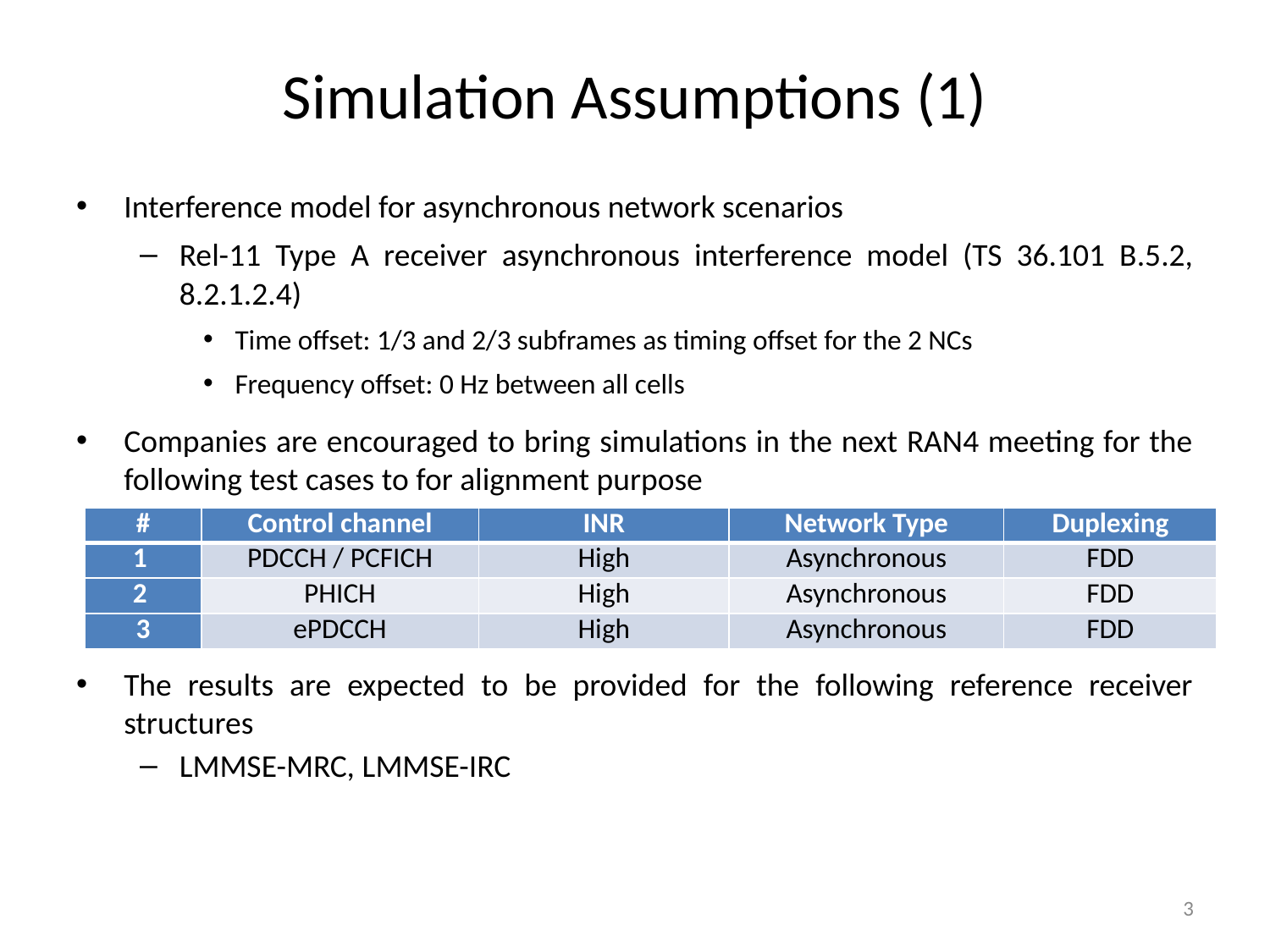

# Simulation Assumptions (1)
Interference model for asynchronous network scenarios
Rel-11 Type A receiver asynchronous interference model (TS 36.101 B.5.2, 8.2.1.2.4)
Time offset: 1/3 and 2/3 subframes as timing offset for the 2 NCs
Frequency offset: 0 Hz between all cells
Companies are encouraged to bring simulations in the next RAN4 meeting for the following test cases to for alignment purpose

The results are expected to be provided for the following reference receiver structures
LMMSE-MRC, LMMSE-IRC

| # | Control channel | INR | Network Type | Duplexing |
| --- | --- | --- | --- | --- |
| 1 | PDCCH / PCFICH | High | Asynchronous | FDD |
| 2 | PHICH | High | Asynchronous | FDD |
| 3 | ePDCCH | High | Asynchronous | FDD |
3